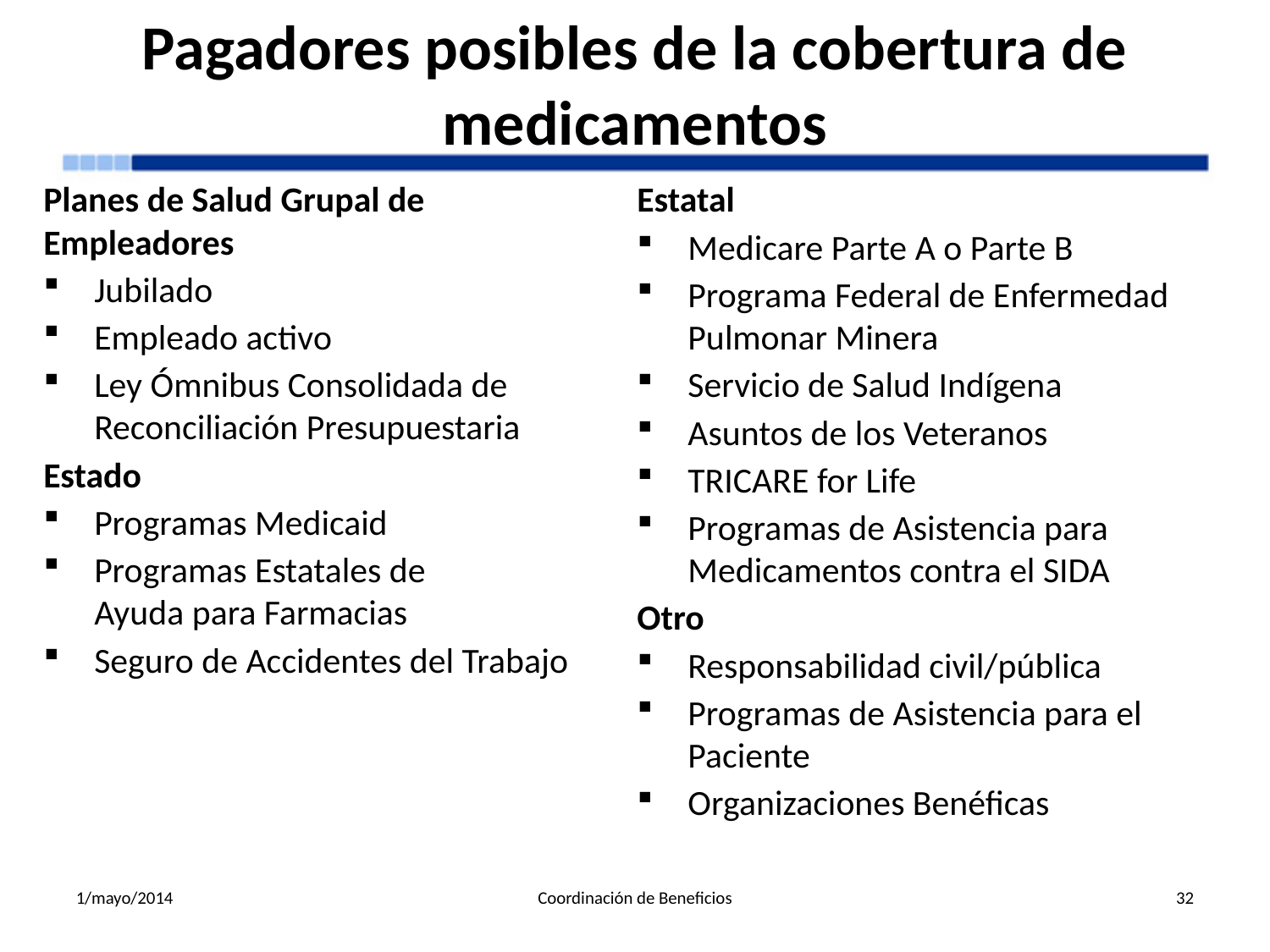

# Pagadores posibles de la cobertura de medicamentos
Planes de Salud Grupal de Empleadores
Jubilado
Empleado activo
Ley Ómnibus Consolidada de Reconciliación Presupuestaria
Estado
Programas Medicaid
Programas Estatales de
Ayuda para Farmacias
Seguro de Accidentes del Trabajo

Estatal
Medicare Parte A o Parte B
Programa Federal de Enfermedad Pulmonar Minera
Servicio de Salud Indígena
Asuntos de los Veteranos
TRICARE for Life
Programas de Asistencia para Medicamentos contra el SIDA
Otro
Responsabilidad civil/pública
Programas de Asistencia para el Paciente
Organizaciones Benéficas
1/mayo/2014
Coordinación de Beneficios
32